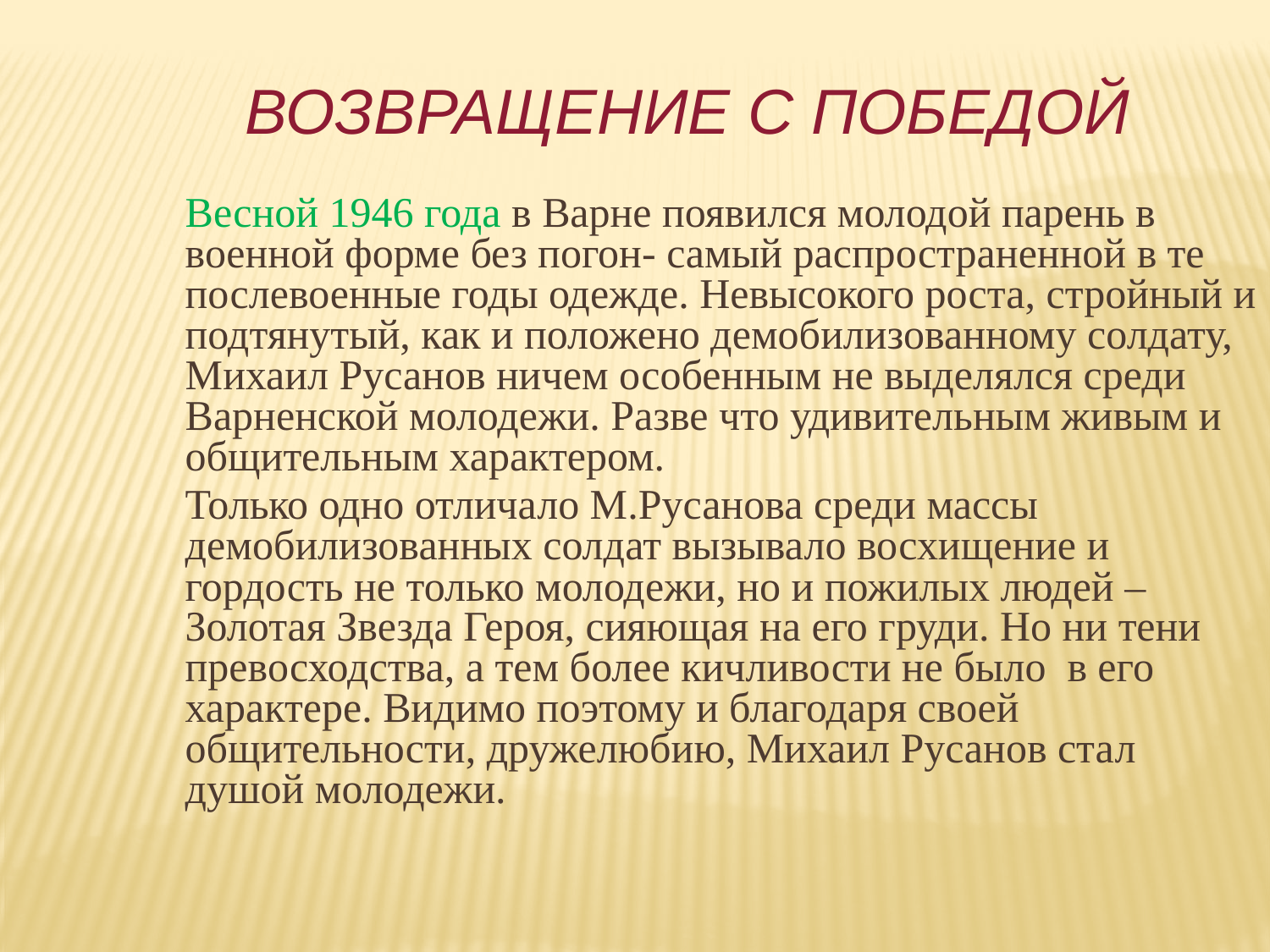

Возвращение с Победой
	Весной 1946 года в Варне появился молодой парень в военной форме без погон- самый распространенной в те послевоенные годы одежде. Невысокого роста, стройный и подтянутый, как и положено демобилизованному солдату, Михаил Русанов ничем особенным не выделялся среди Варненской молодежи. Разве что удивительным живым и общительным характером.
	Только одно отличало М.Русанова среди массы демобилизованных солдат вызывало восхищение и гордость не только молодежи, но и пожилых людей – Золотая Звезда Героя, сияющая на его груди. Но ни тени превосходства, а тем более кичливости не было  в его характере. Видимо поэтому и благодаря своей общительности, дружелюбию, Михаил Русанов стал душой молодежи.